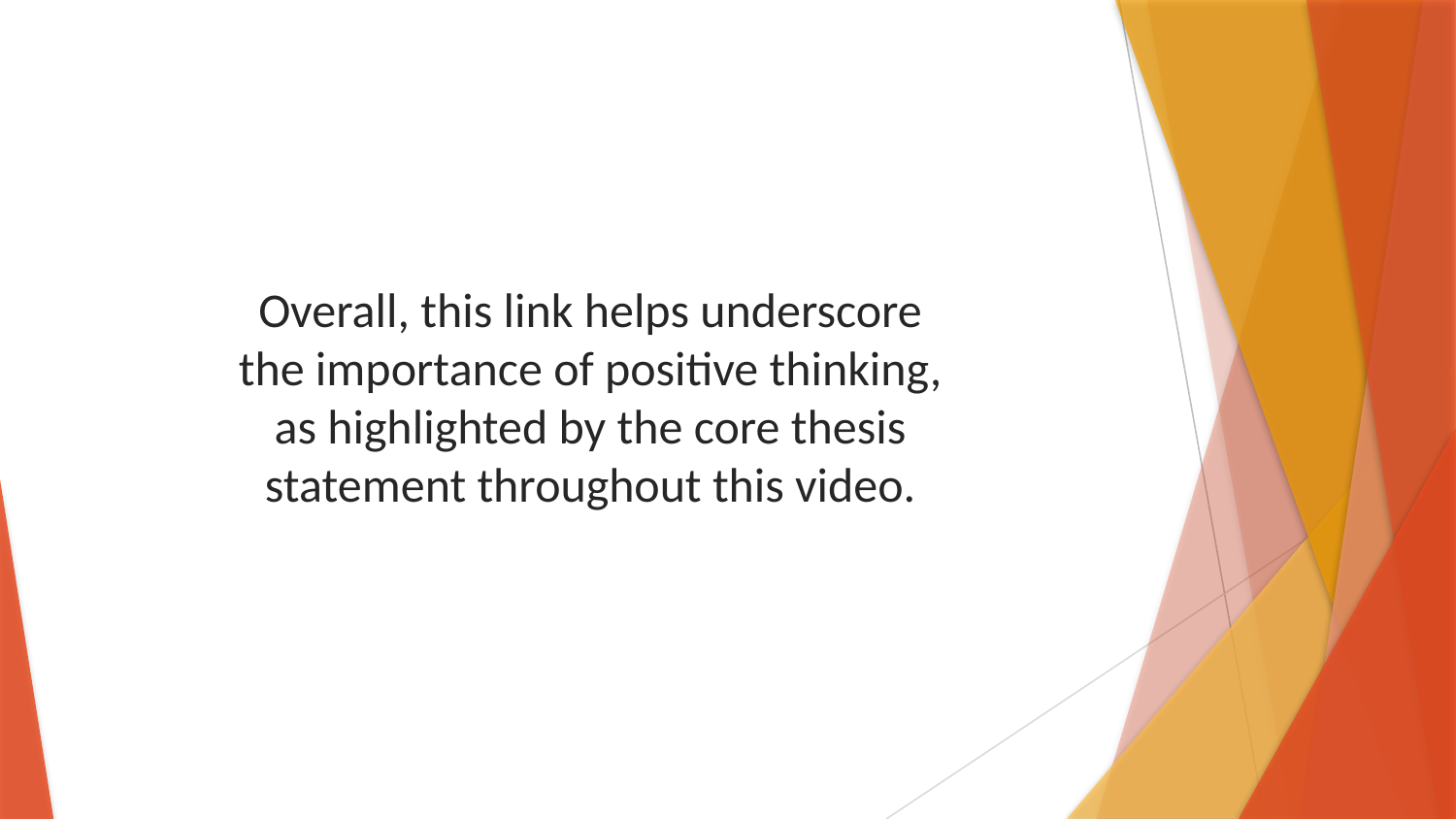

Overall, this link helps underscore the importance of positive thinking, as highlighted by the core thesis statement throughout this video.